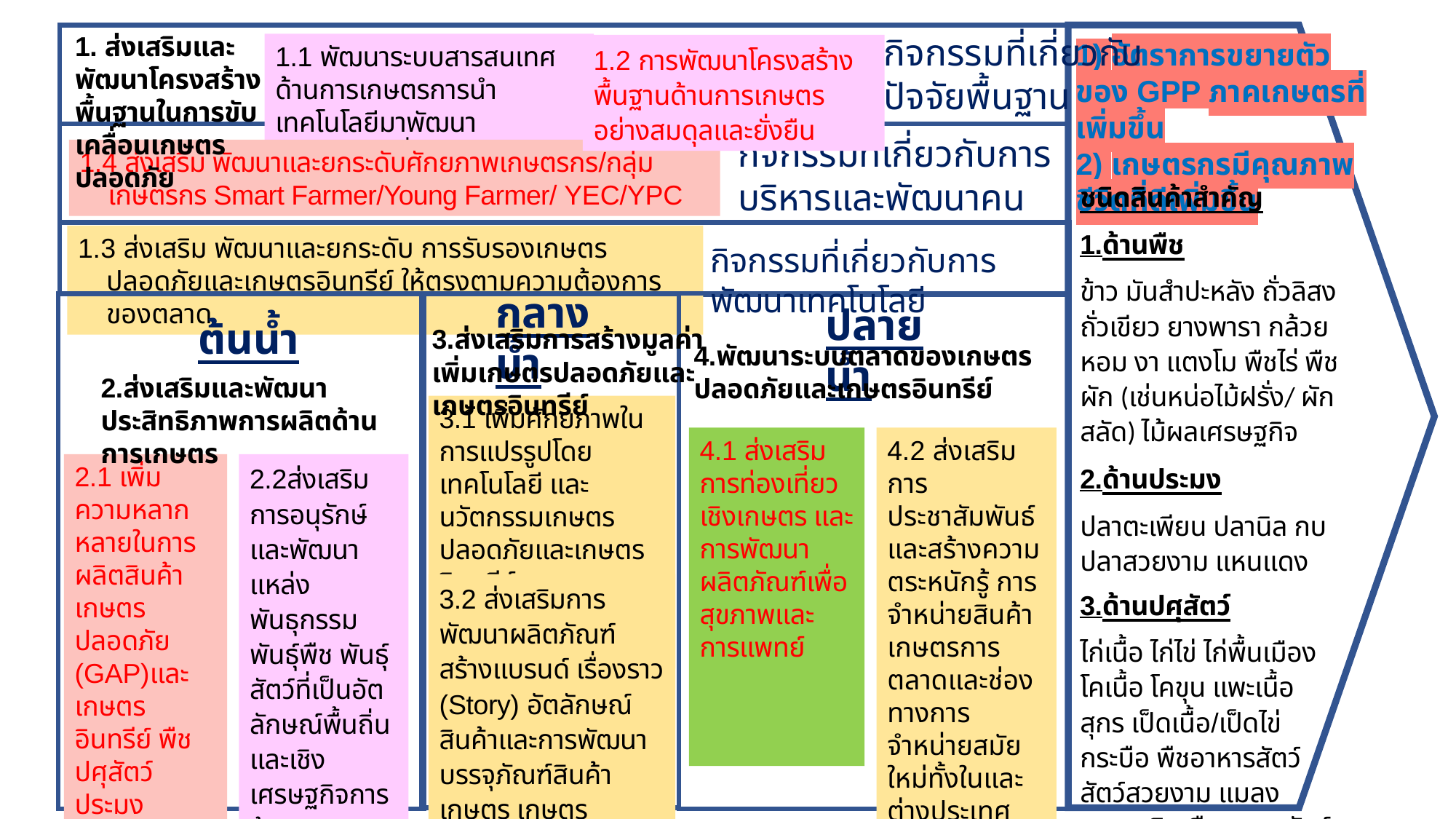

1. ส่งเสริมและพัฒนาโครงสร้างพื้นฐานในการขับเคลื่อนเกษตรปลอดภัย

กิจกรรมที่เกี่ยวกับปัจจัยพื้นฐาน

1) อัตราการขยายตัวของ GPP ภาคเกษตรที่เพิ่มขึ้น
2) เกษตรกรมีคุณภาพชีวิตที่ดีเพิ่มขึ้น
1.1 พัฒนาระบบสารสนเทศด้านการเกษตรการนำเทคโนโลยีมาพัฒนาแพลตฟอร์มเพื่อจับคู่การค้าระหว่างผู้ซื้อ - ผู้ขาย
1.2 การพัฒนาโครงสร้างพื้นฐานด้านการเกษตรอย่างสมดุลและยั่งยืน

กิจกรรมที่เกี่ยวกับการบริหารและพัฒนาคน
1.4 ส่งเสริม พัฒนาและยกระดับศักยภาพเกษตรกร/กลุ่มเกษตรกร Smart Farmer/Young Farmer/ YEC/YPC
ชนิดสินค้าสำคัญ
1.ด้านพืช
ข้าว มันสำปะหลัง ถั่วลิสง ถั่วเขียว ยางพารา กล้วยหอม งา แตงโม พืชไร่ พืชผัก (เช่นหน่อไม้ฝรั่ง/ ผักสลัด) ไม้ผลเศรษฐกิจ
2.ด้านประมง
ปลาตะเพียน ปลานิล กบ ปลาสวยงาม แหนแดง
3.ด้านปศุสัตว์
ไก่เนื้อ ไก่ไข่ ไก่พื้นเมือง โคเนื้อ โคขุน แพะเนื้อ สุกร เป็ดเนื้อ/เป็ดไข่ กระบือ พืชอาหารสัตว์ สัตว์สวยงาม แมลงเศรษฐกิจ พืชอาหารสัตว์
4.ด้านสมุนไพร

1.3 ส่งเสริม พัฒนาและยกระดับ การรับรองเกษตรปลอดภัยและเกษตรอินทรีย์ ให้ตรงตามความต้องการของตลาด
กิจกรรมที่เกี่ยวกับการพัฒนาเทคโนโลยี
กลางน้ำ
ปลายน้ำ

ต้นน้ำ
3.ส่งเสริมการสร้างมูลค่าเพิ่มเกษตรปลอดภัยและเกษตรอินทรีย์
4.พัฒนาระบบตลาดของเกษตรปลอดภัยและเกษตรอินทรีย์

2.ส่งเสริมและพัฒนาประสิทธิภาพการผลิตด้านการเกษตร
3.1 เพิ่มศักยภาพในการแปรรูปโดยเทคโนโลยี และนวัตกรรมเกษตรปลอดภัยและเกษตรอินทรีย์ และตรงตามความต้องการของตลาด
4.1 ส่งเสริมการท่องเที่ยวเชิงเกษตร และการพัฒนาผลิตภัณฑ์เพื่อสุขภาพและการแพทย์

4.2 ส่งเสริมการประชาสัมพันธ์และสร้างความตระหนักรู้ การจำหน่ายสินค้าเกษตรการตลาดและช่องทางการจำหน่ายสมัยใหม่ทั้งในและต่างประเทศ
2.1 เพิ่มความหลากหลายในการผลิตสินค้าเกษตรปลอดภัย (GAP)และเกษตรอินทรีย์ พืช ปศุสัตว์ ประมง สมุนไพร และตรงตามความต้องการของตลาด
2.2ส่งเสริมการอนุรักษ์และพัฒนาแหล่งพันธุกรรม พันธุ์พืช พันธุ์สัตว์ที่เป็นอัตลักษณ์พื้นถิ่นและเชิงเศรษฐกิจการค้า

3.2 ส่งเสริมการพัฒนาผลิตภัณฑ์สร้างแบรนด์ เรื่องราว (Story) อัตลักษณ์สินค้าและการพัฒนาบรรจุภัณฑ์สินค้าเกษตร เกษตรปลอดภัยและเกษตรอินทรีย์มีมูลค่าสูง